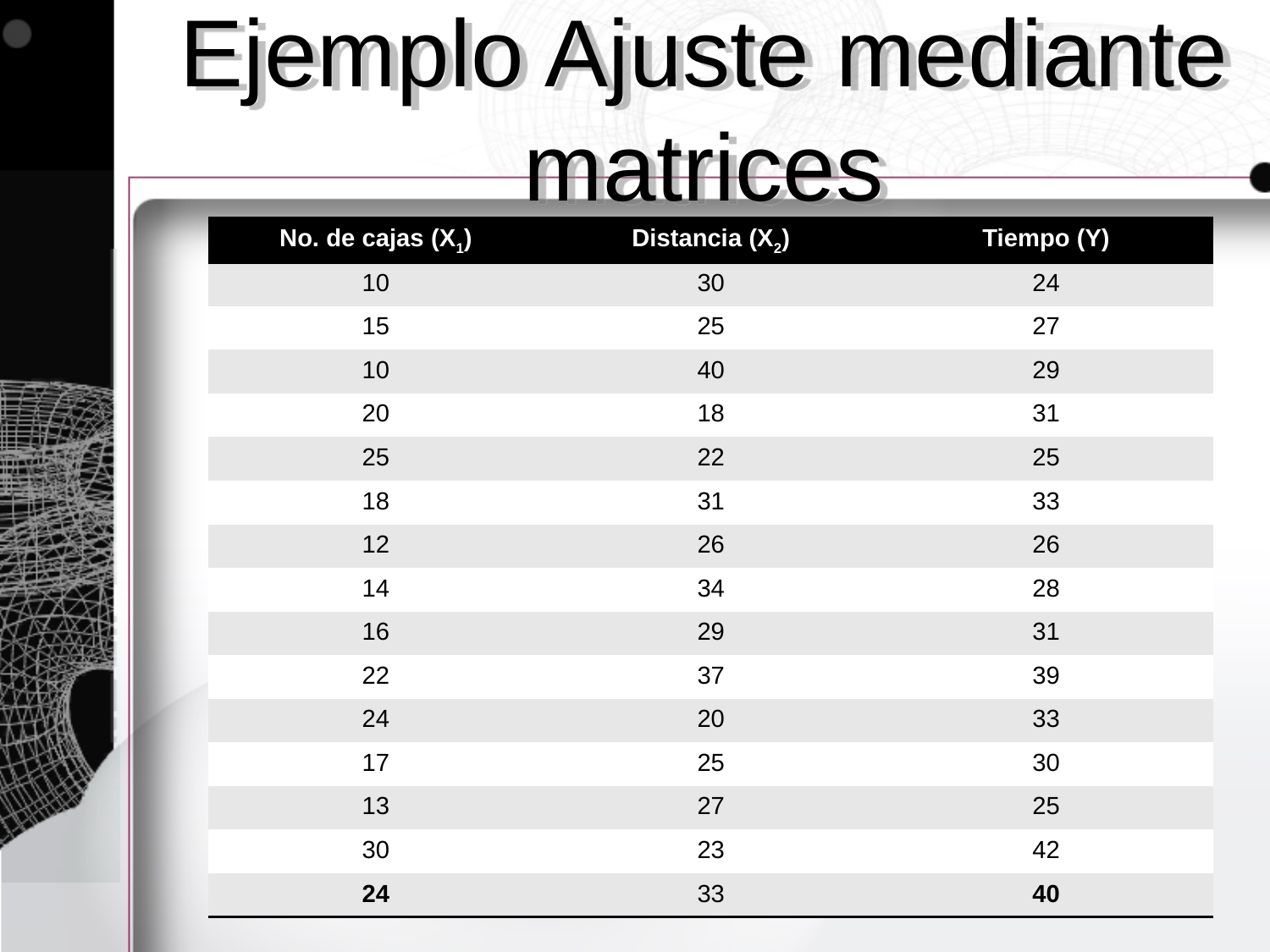

# Ejemplo Ajuste mediante matrices

| No. de cajas (X1) | Distancia (X2) | Tiempo (Y) |
| --- | --- | --- |
| 10 | 30 | 24 |
| 15 | 25 | 27 |
| 10 | 40 | 29 |
| 20 | 18 | 31 |
| 25 | 22 | 25 |
| 18 | 31 | 33 |
| 12 | 26 | 26 |
| 14 | 34 | 28 |
| 16 | 29 | 31 |
| 22 | 37 | 39 |
| 24 | 20 | 33 |
| 17 | 25 | 30 |
| 13 | 27 | 25 |
| 30 | 23 | 42 |
| 24 | 33 | 40 |